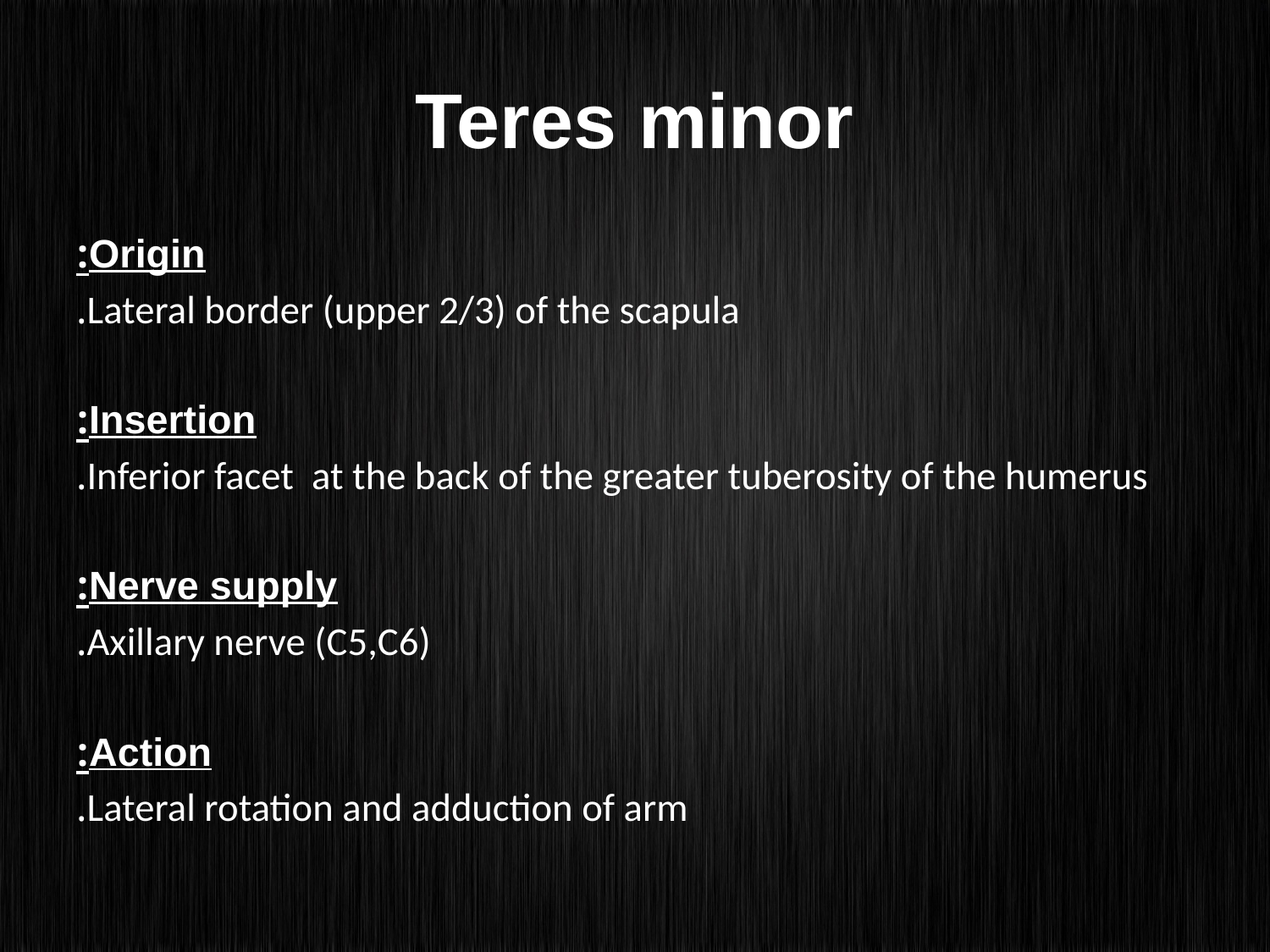

# Teres minor
Origin:
Lateral border (upper 2/3) of the scapula.

Insertion:
Inferior facet  at the back of the greater tuberosity of the humerus.

Nerve supply:
Axillary nerve (C5,C6).

Action:
Lateral rotation and adduction of arm.